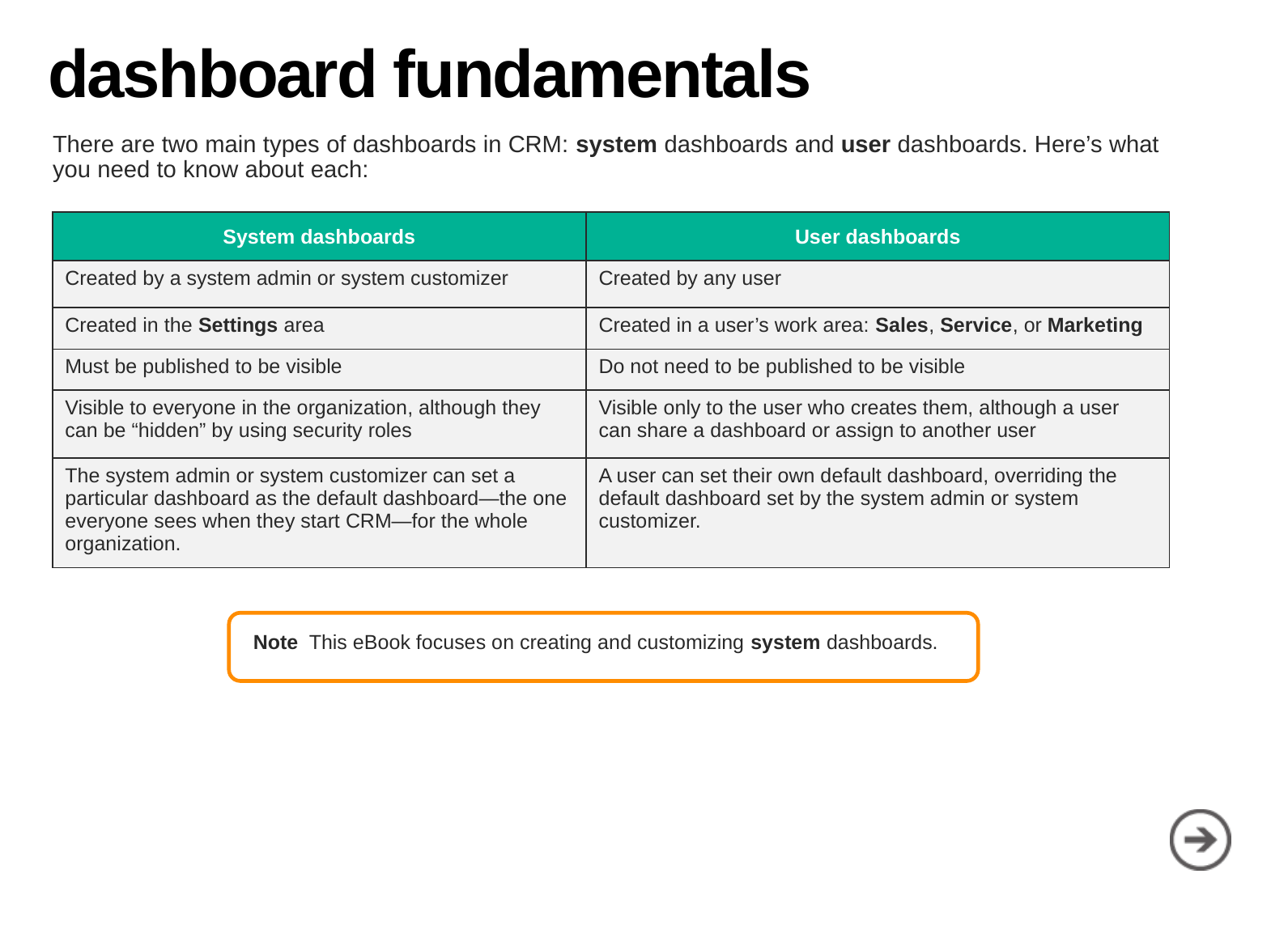

# dashboard fundamentals
There are two main types of dashboards in CRM: system dashboards and user dashboards. Here’s what you need to know about each:
| System dashboards | User dashboards |
| --- | --- |
| Created by a system admin or system customizer | Created by any user |
| Created in the Settings area | Created in a user’s work area: Sales, Service, or Marketing |
| Must be published to be visible | Do not need to be published to be visible |
| Visible to everyone in the organization, although they can be “hidden” by using security roles | Visible only to the user who creates them, although a user can share a dashboard or assign to another user |
| The system admin or system customizer can set a particular dashboard as the default dashboard—the one everyone sees when they start CRM—for the whole organization. | A user can set their own default dashboard, overriding the default dashboard set by the system admin or system customizer. |
Note  This eBook focuses on creating and customizing system dashboards.